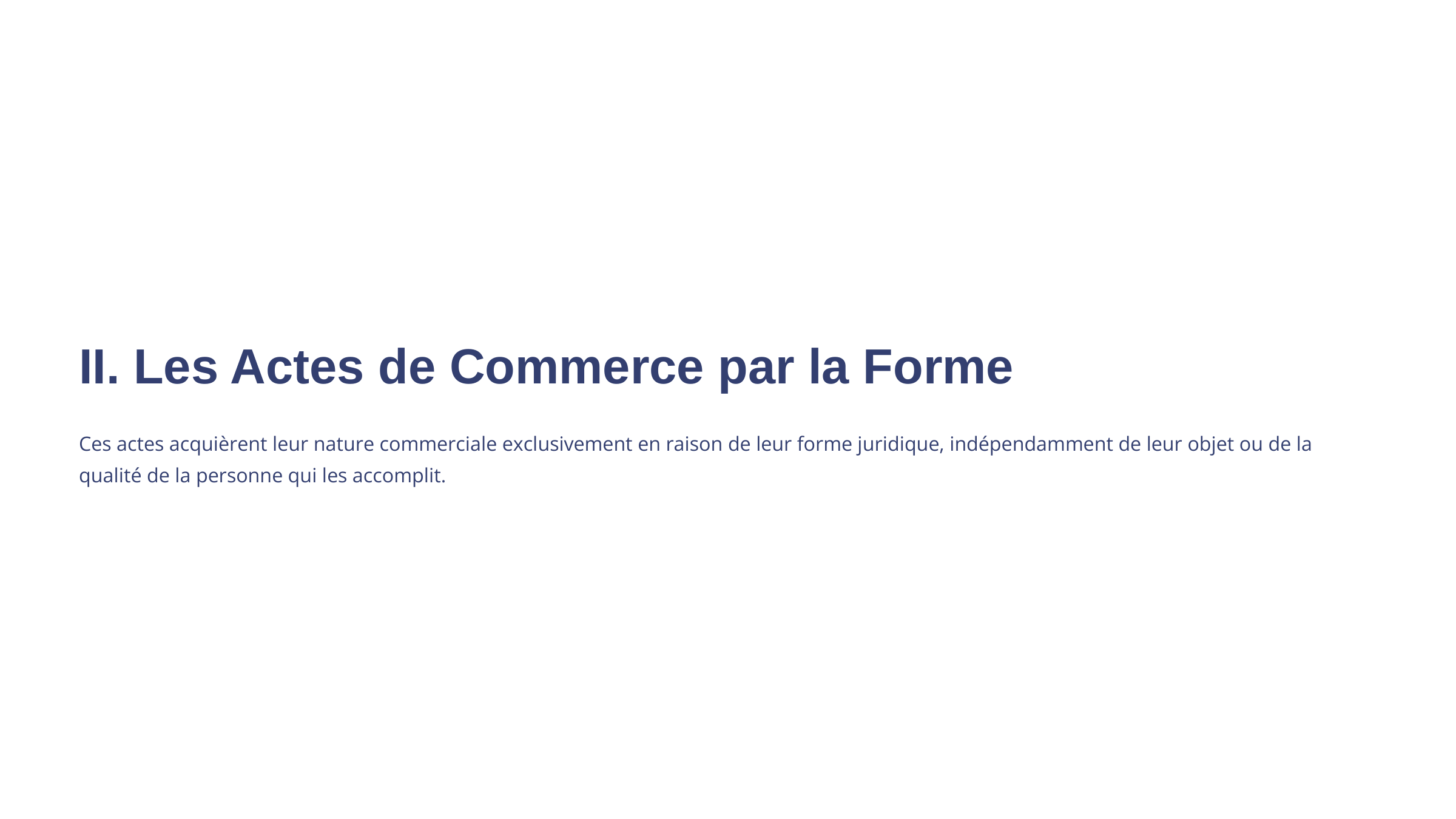

II. Les Actes de Commerce par la Forme
Ces actes acquièrent leur nature commerciale exclusivement en raison de leur forme juridique, indépendamment de leur objet ou de la qualité de la personne qui les accomplit.